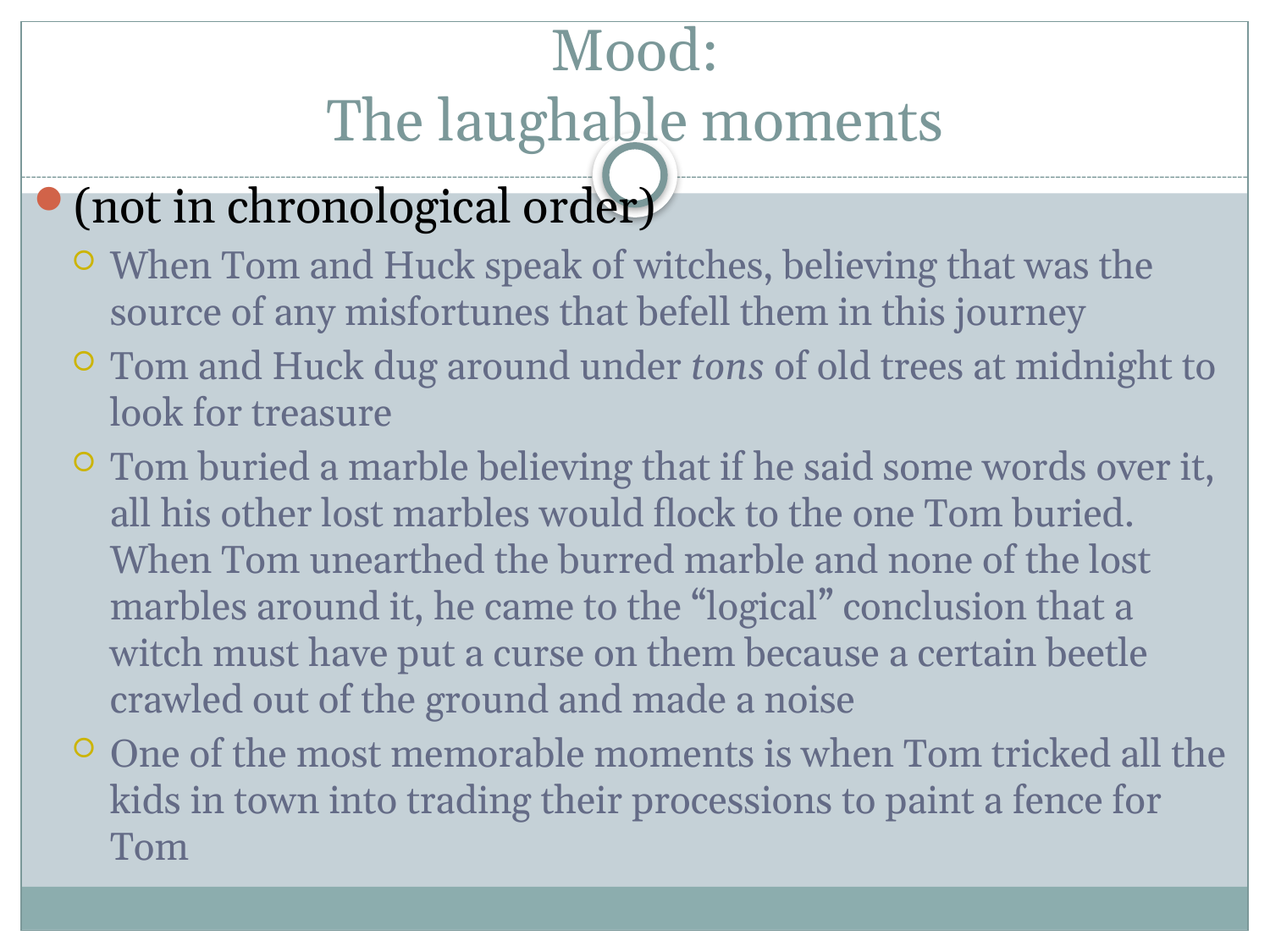

# Mood: The laughable moments
(not in chronological order)
When Tom and Huck speak of witches, believing that was the source of any misfortunes that befell them in this journey
Tom and Huck dug around under tons of old trees at midnight to look for treasure
Tom buried a marble believing that if he said some words over it, all his other lost marbles would flock to the one Tom buried. When Tom unearthed the burred marble and none of the lost marbles around it, he came to the “logical” conclusion that a witch must have put a curse on them because a certain beetle crawled out of the ground and made a noise
One of the most memorable moments is when Tom tricked all the kids in town into trading their processions to paint a fence for Tom